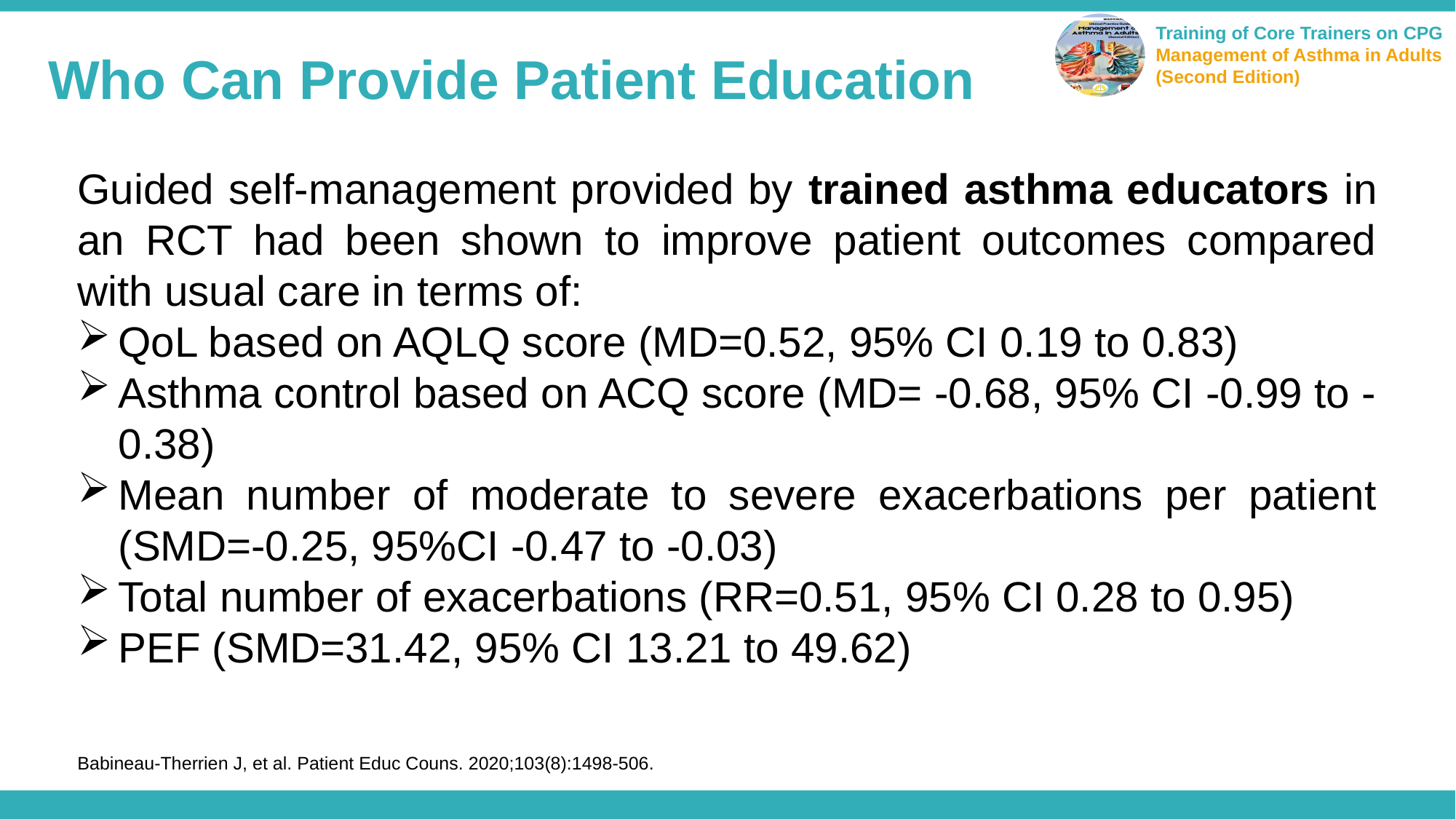

Who Can Provide Patient Education
Guided self-management provided by trained asthma educators in an RCT had been shown to improve patient outcomes compared with usual care in terms of:
QoL based on AQLQ score (MD=0.52, 95% CI 0.19 to 0.83)
Asthma control based on ACQ score (MD= -0.68, 95% CI -0.99 to -0.38)
Mean number of moderate to severe exacerbations per patient (SMD=-0.25, 95%CI -0.47 to -0.03)
Total number of exacerbations (RR=0.51, 95% CI 0.28 to 0.95)
PEF (SMD=31.42, 95% CI 13.21 to 49.62)
Babineau-Therrien J, et al. Patient Educ Couns. 2020;103(8):1498-506.